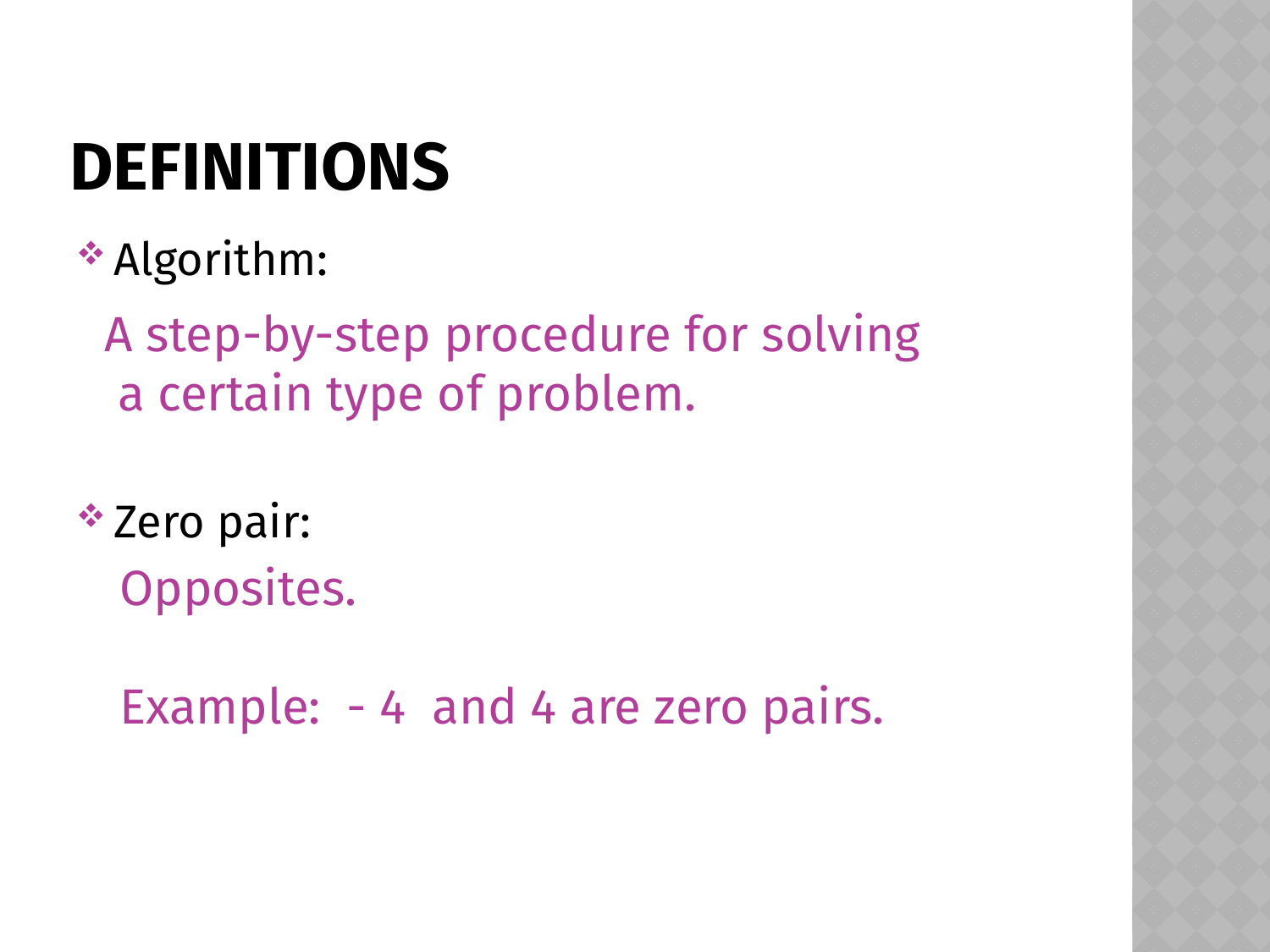

# Definitions
Algorithm:

Zero pair:
A step-by-step procedure for solving
 a certain type of problem.
Opposites.

Example:  - 4  and 4 are zero pairs.